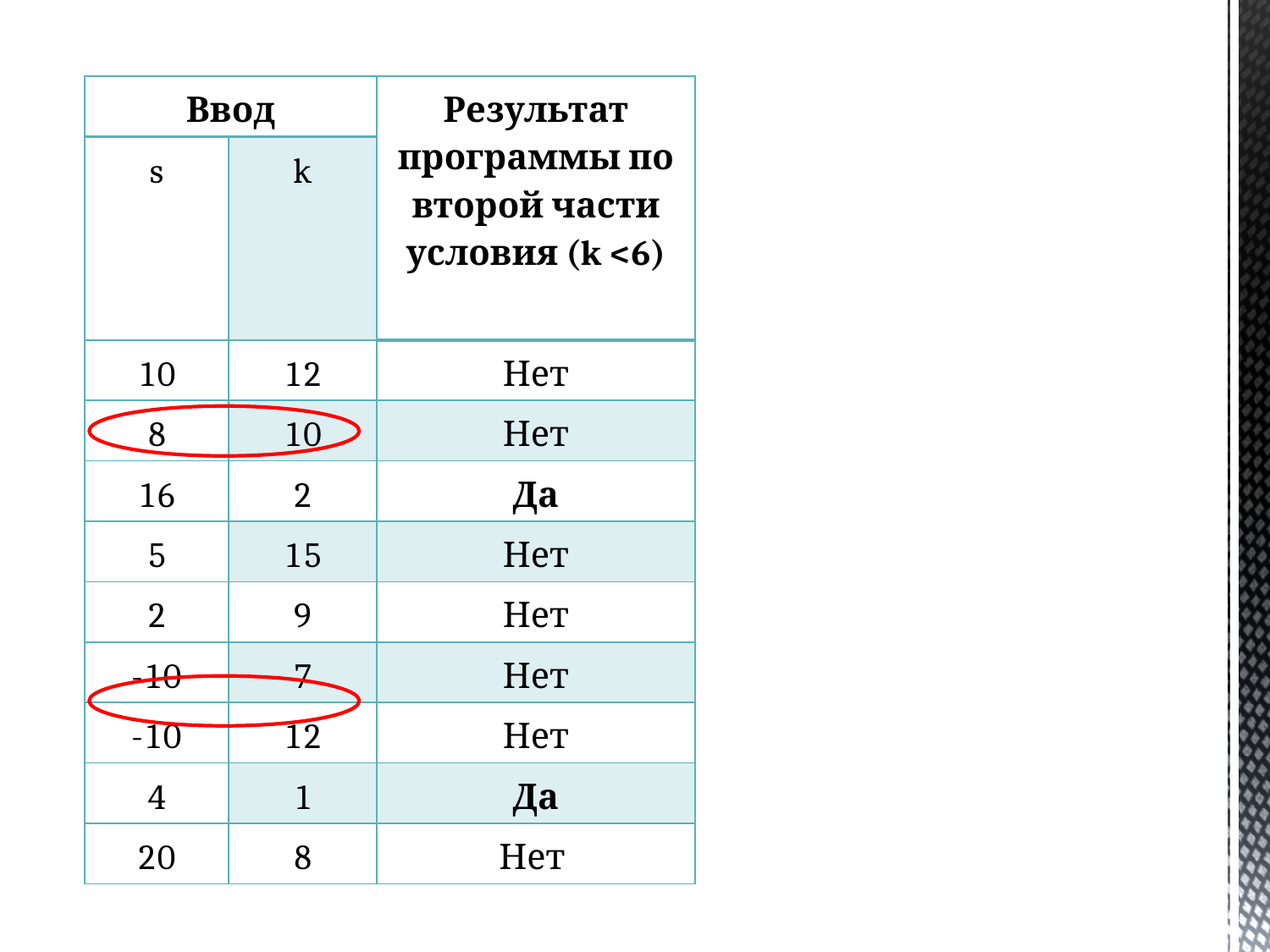

| Ввод |  | Результат программы по второй части условия (k <6) |
| --- | --- | --- |
| s | k |  |
| 10 | 12 | Нет |
| 8 | 10 | Нет |
| 16 | 2 | Да |
| 5 | 15 | Нет |
| 2 | 9 | Нет |
| -10 | 7 | Нет |
| -10 | 12 | Нет |
| 4 | 1 | Да |
| 20 | 8 | Нет |